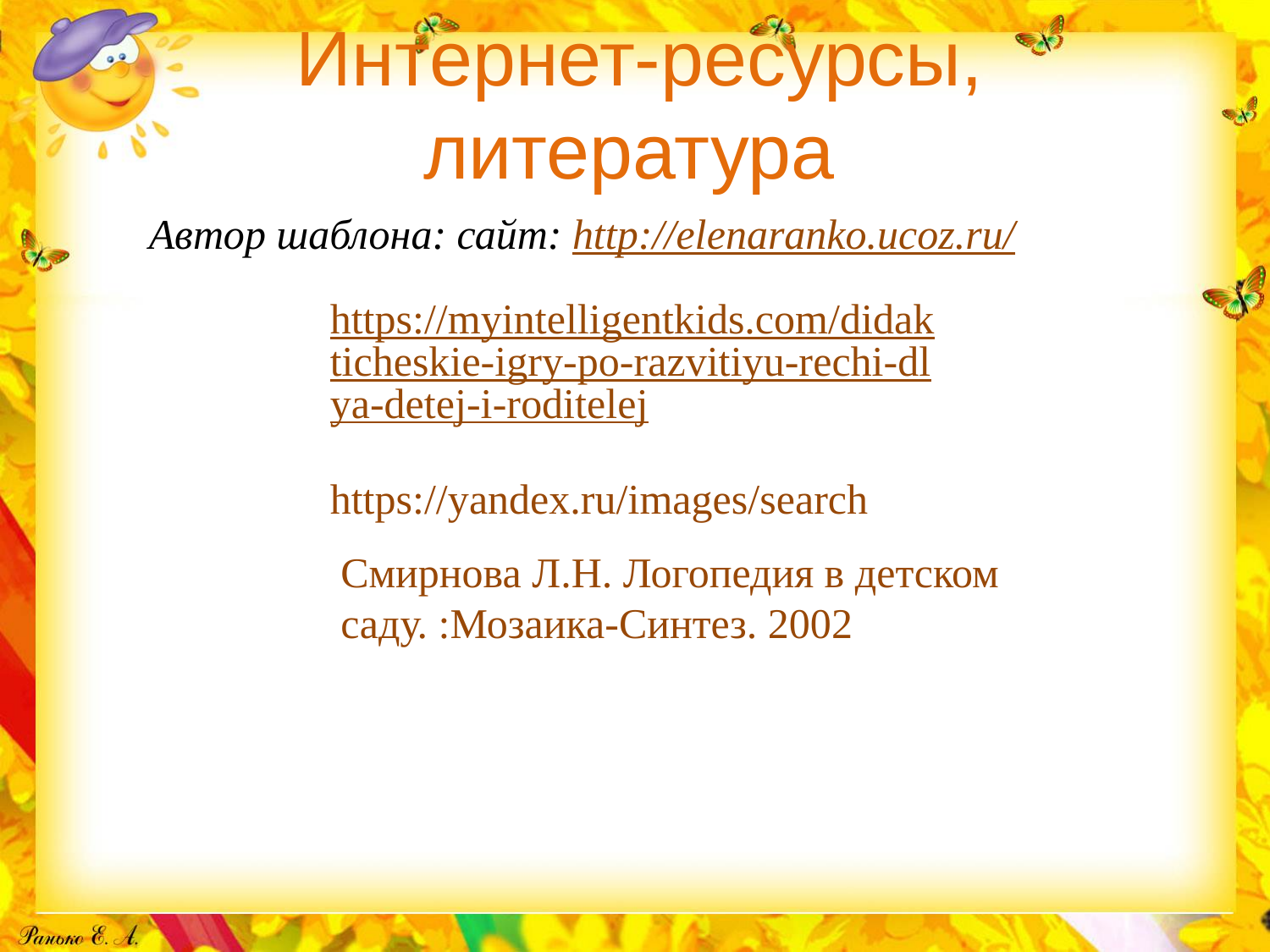

# Интернет-ресурсы, литература
Автор шаблона: сайт: http://elenaranko.ucoz.ru/
https://myintelligentkids.com/didakticheskie-igry-po-razvitiyu-rechi-dlya-detej-i-roditelej
https://yandex.ru/images/search
Смирнова Л.Н. Логопедия в детском саду. :Мозаика-Синтез. 2002